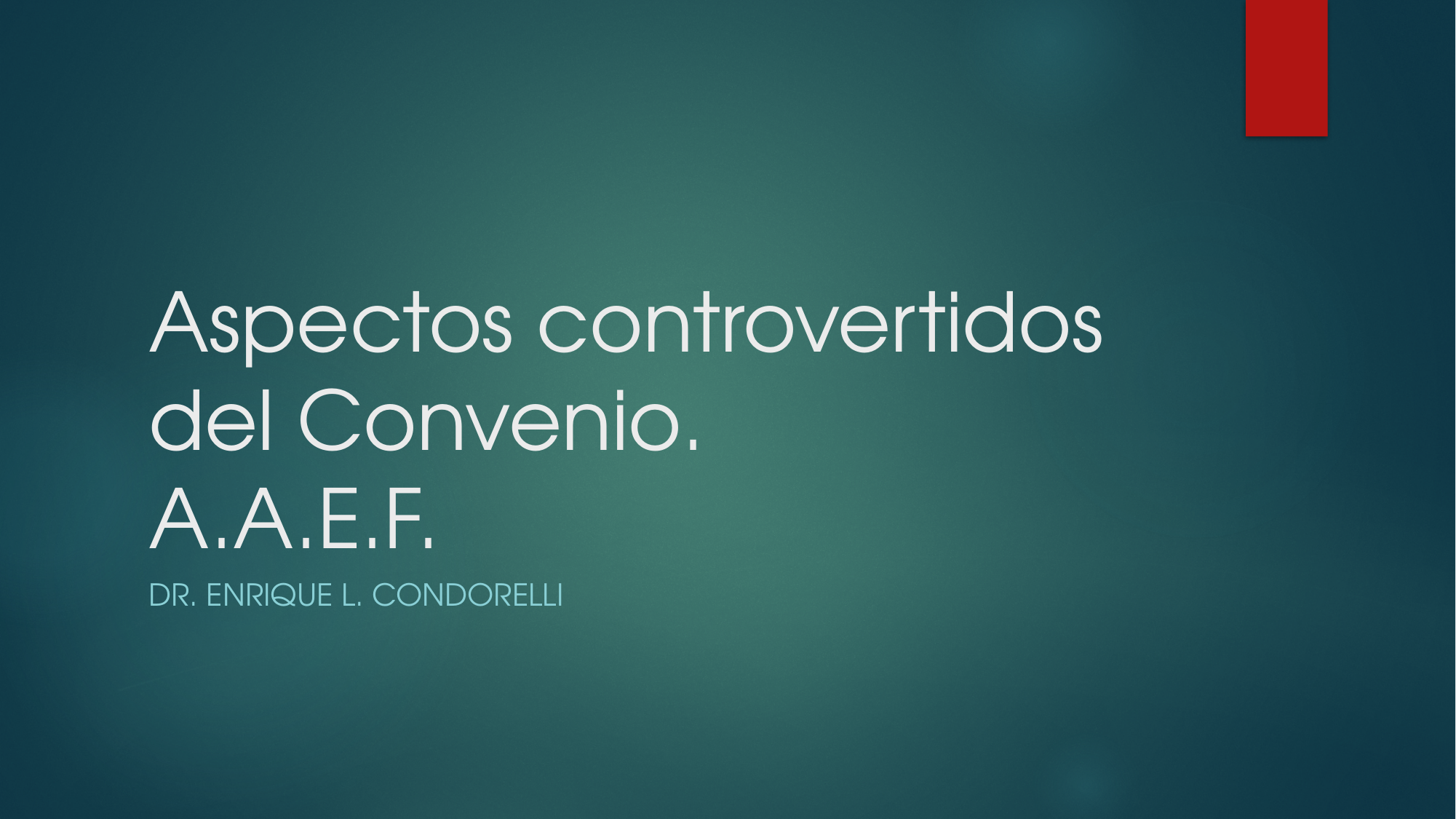

# Aspectos controvertidos del Convenio. A.A.E.F.
dr. Enrique l. condorelli